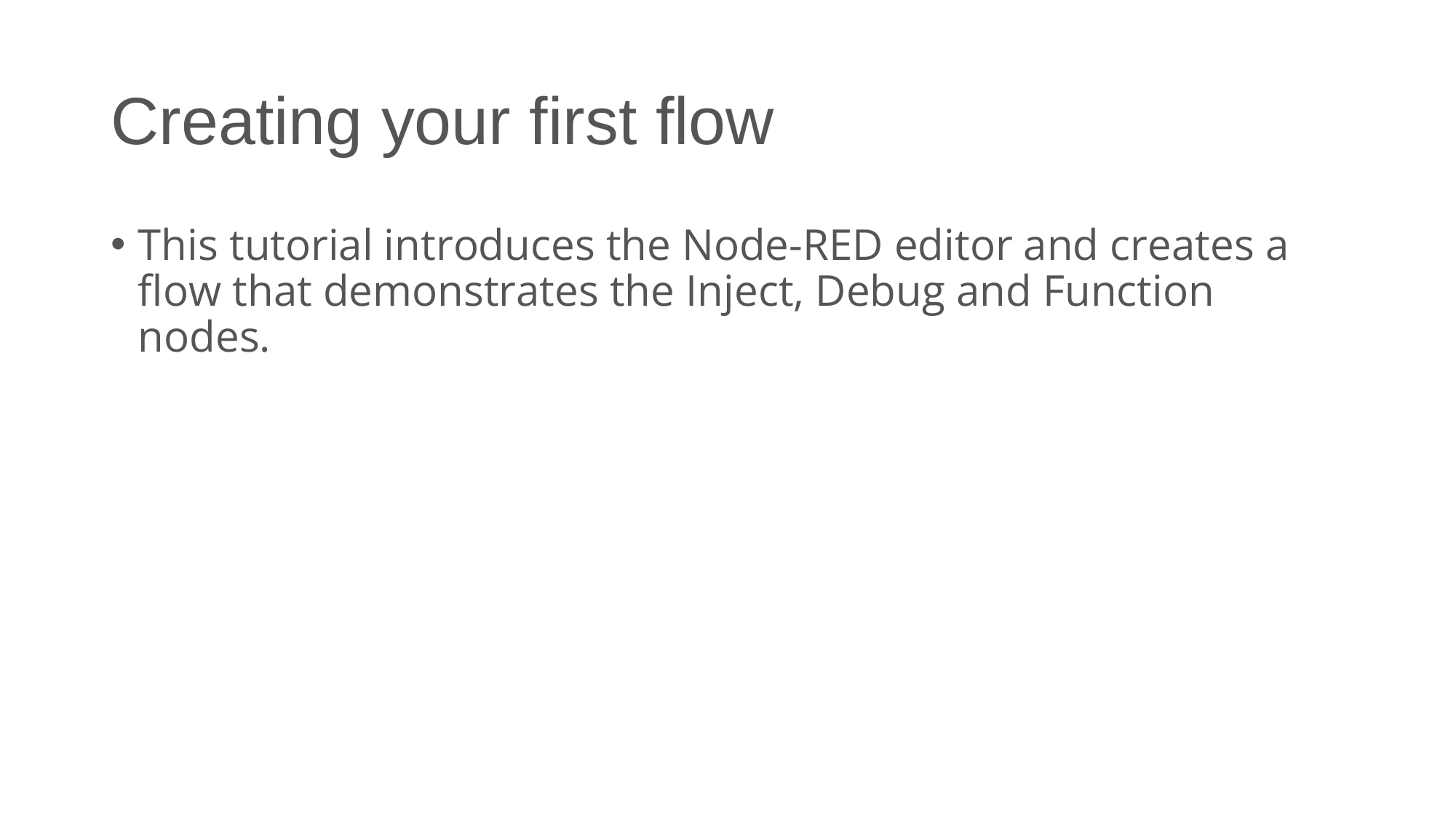

# Creating your first flow
This tutorial introduces the Node-RED editor and creates a flow that demonstrates the Inject, Debug and Function nodes.